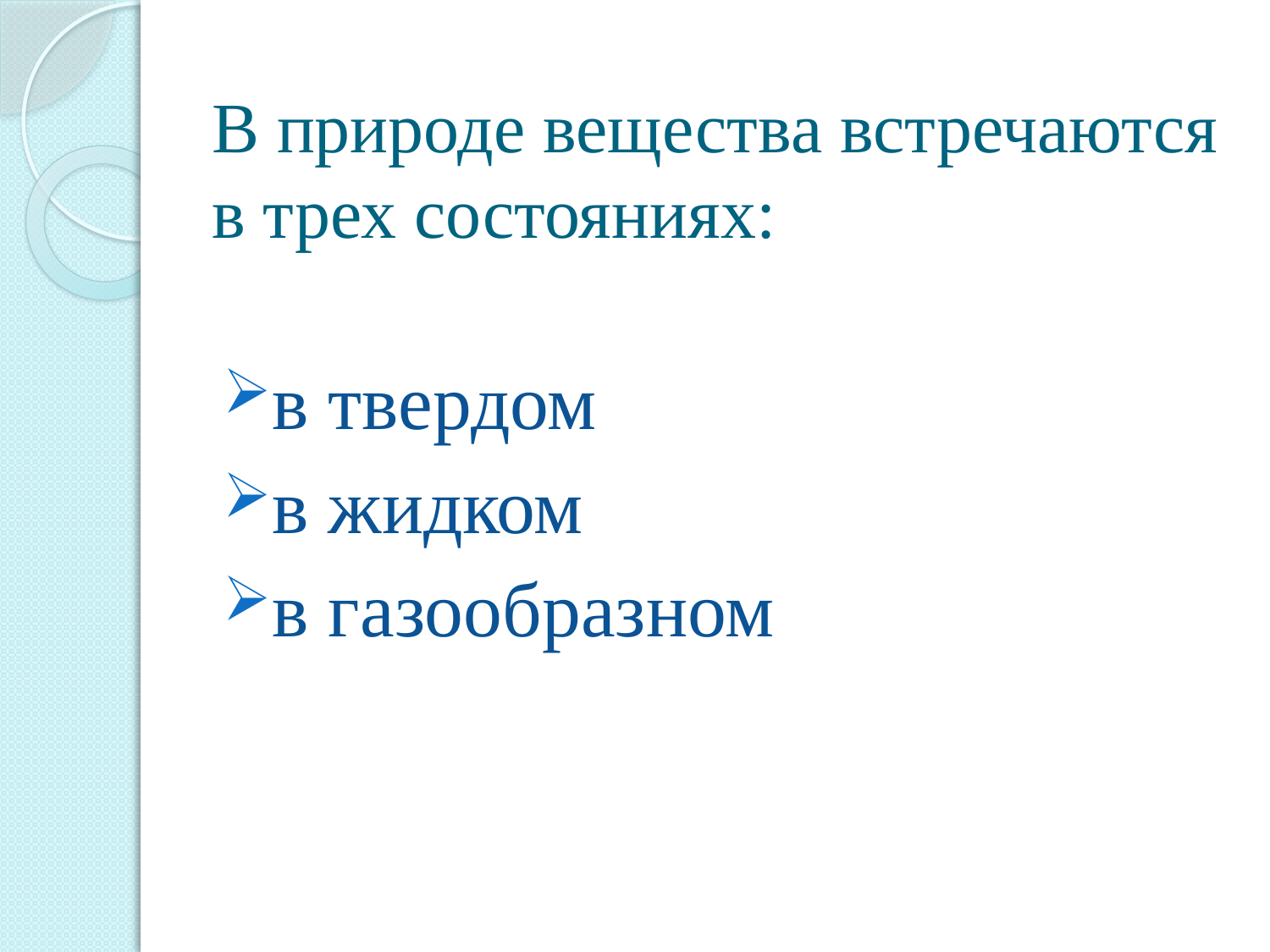

# В природе вещества встречаются в трех состояниях:
в твердом
в жидком
в газообразном